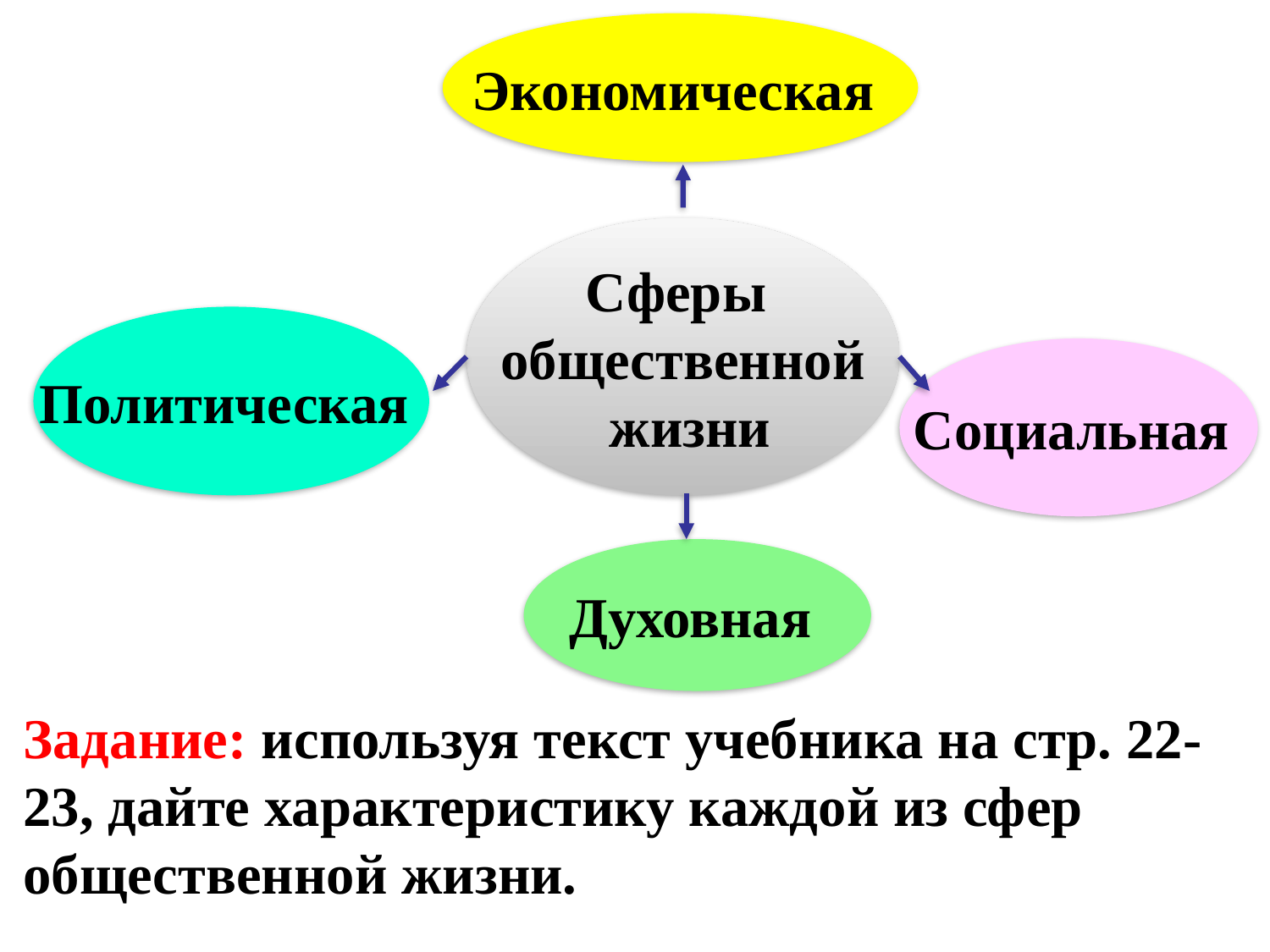

Экономическая
Сферы
общественной
 жизни
Политическая
Социальная
Духовная
Задание: используя текст учебника на стр. 22-23, дайте характеристику каждой из сфер общественной жизни.